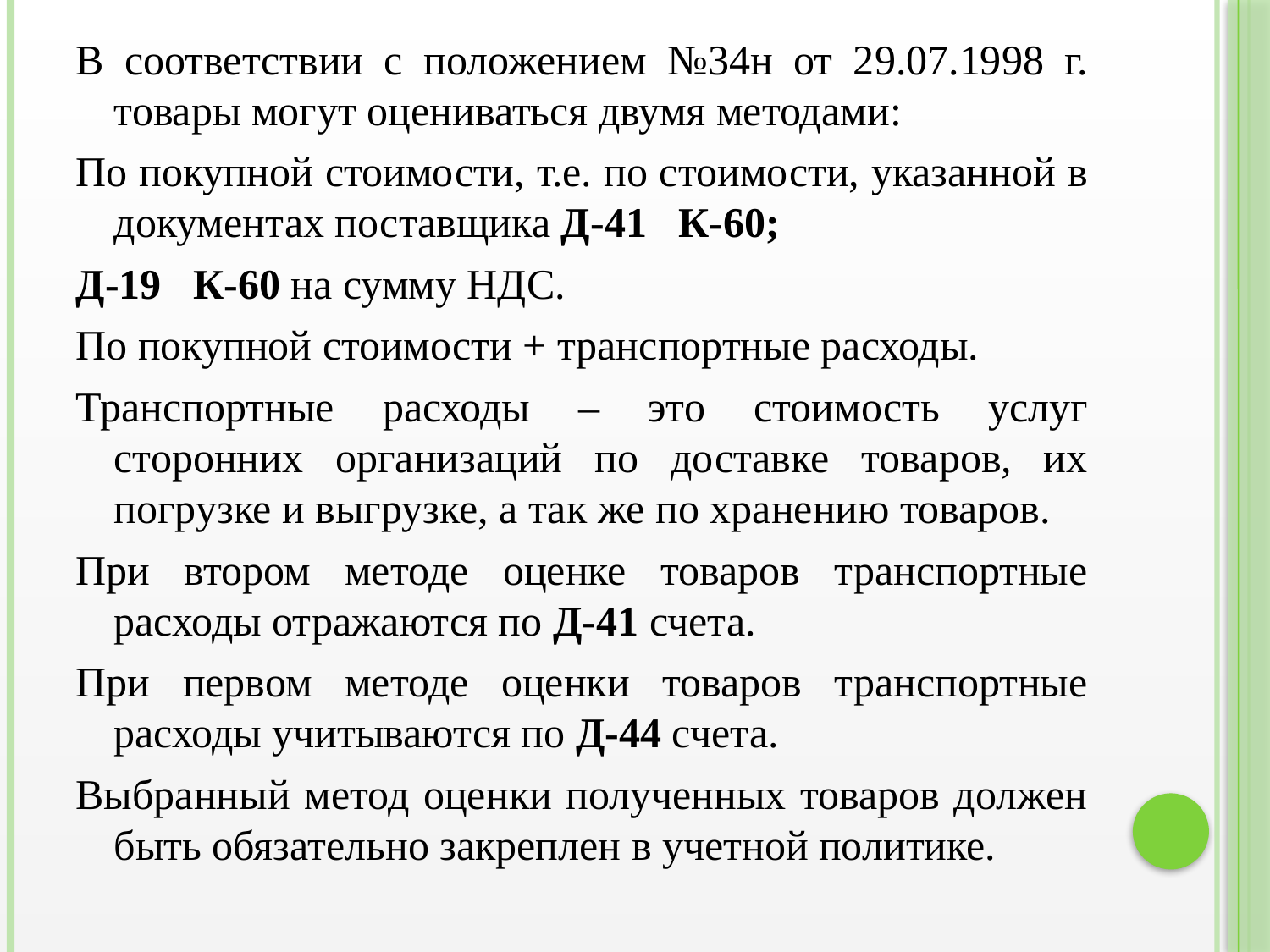

В соответствии с положением №34н от 29.07.1998 г. товары могут оцениваться двумя методами:
По покупной стоимости, т.е. по стоимости, указанной в документах поставщика Д-41   К-60;
Д-19   К-60 на сумму НДС.
По покупной стоимости + транспортные расходы.
Транспортные расходы – это стоимость услуг сторонних организаций по доставке товаров, их погрузке и выгрузке, а так же по хранению товаров.
При втором методе оценке товаров транспортные расходы отражаются по Д-41 счета.
При первом методе оценки товаров транспортные расходы учитываются по Д-44 счета.
Выбранный метод оценки полученных товаров должен быть обязательно закреплен в учетной политике.